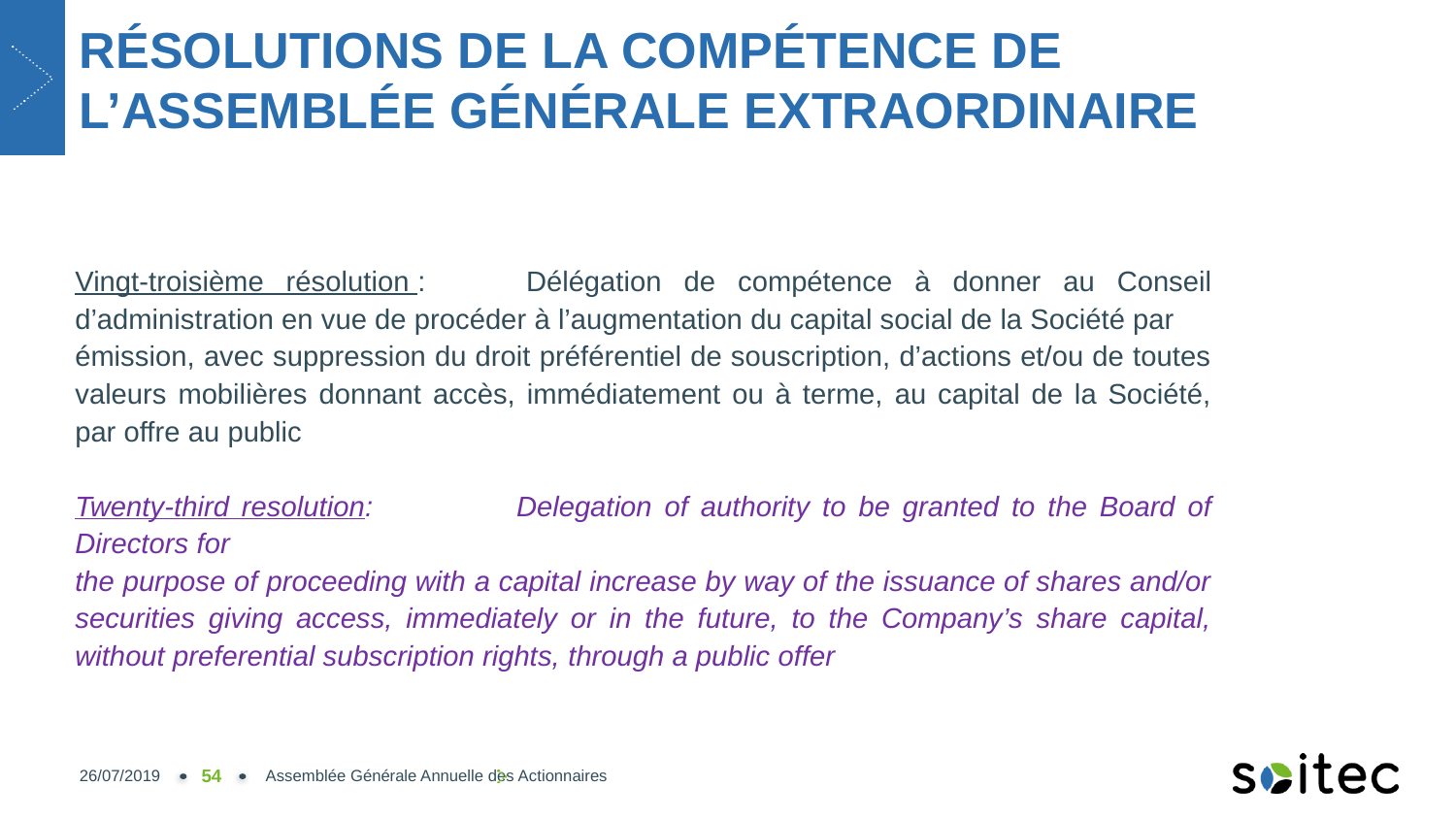

# RÉSOLUTIONS DE LA COMPÉTENCE DE L’ASSEMBLÉE GÉNÉRALE EXTRAORDINAIRE
Vingt-troisième résolution :	Délégation de compétence à donner au Conseil d’administration en vue de procéder à l’augmentation du capital social de la Société par
émission, avec suppression du droit préférentiel de souscription, d’actions et/ou de toutes valeurs mobilières donnant accès, immédiatement ou à terme, au capital de la Société, par offre au public

Twenty-third resolution:	Delegation of authority to be granted to the Board of Directors for
the purpose of proceeding with a capital increase by way of the issuance of shares and/or securities giving access, immediately or in the future, to the Company’s share capital, without preferential subscription rights, through a public offer
26/07/2019
54
Assemblée Générale Annuelle des Actionnaires